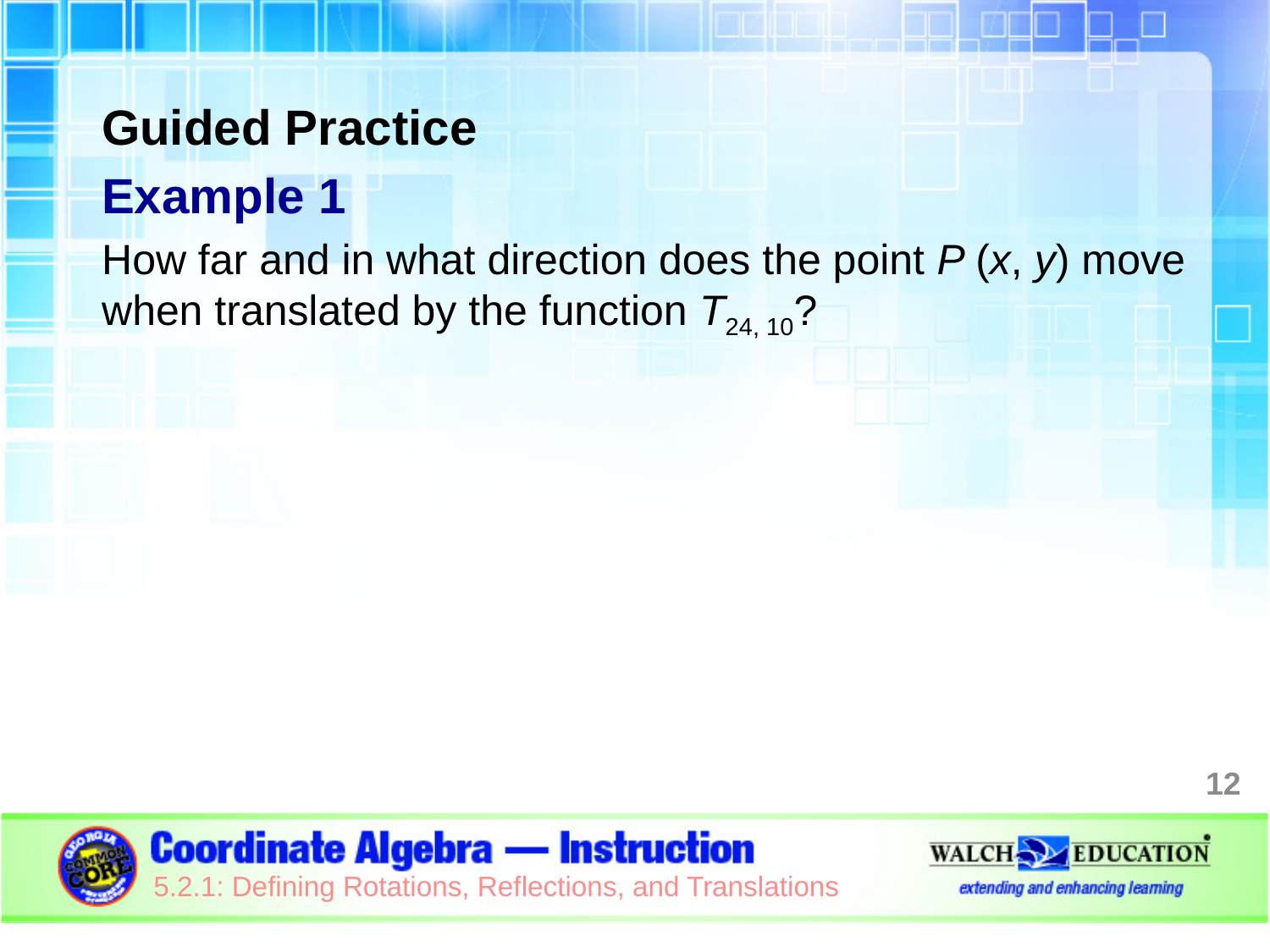

Guided Practice
Example 1
How far and in what direction does the point P (x, y) move when translated by the function T24, 10?

12
5.2.1: Defining Rotations, Reflections, and Translations